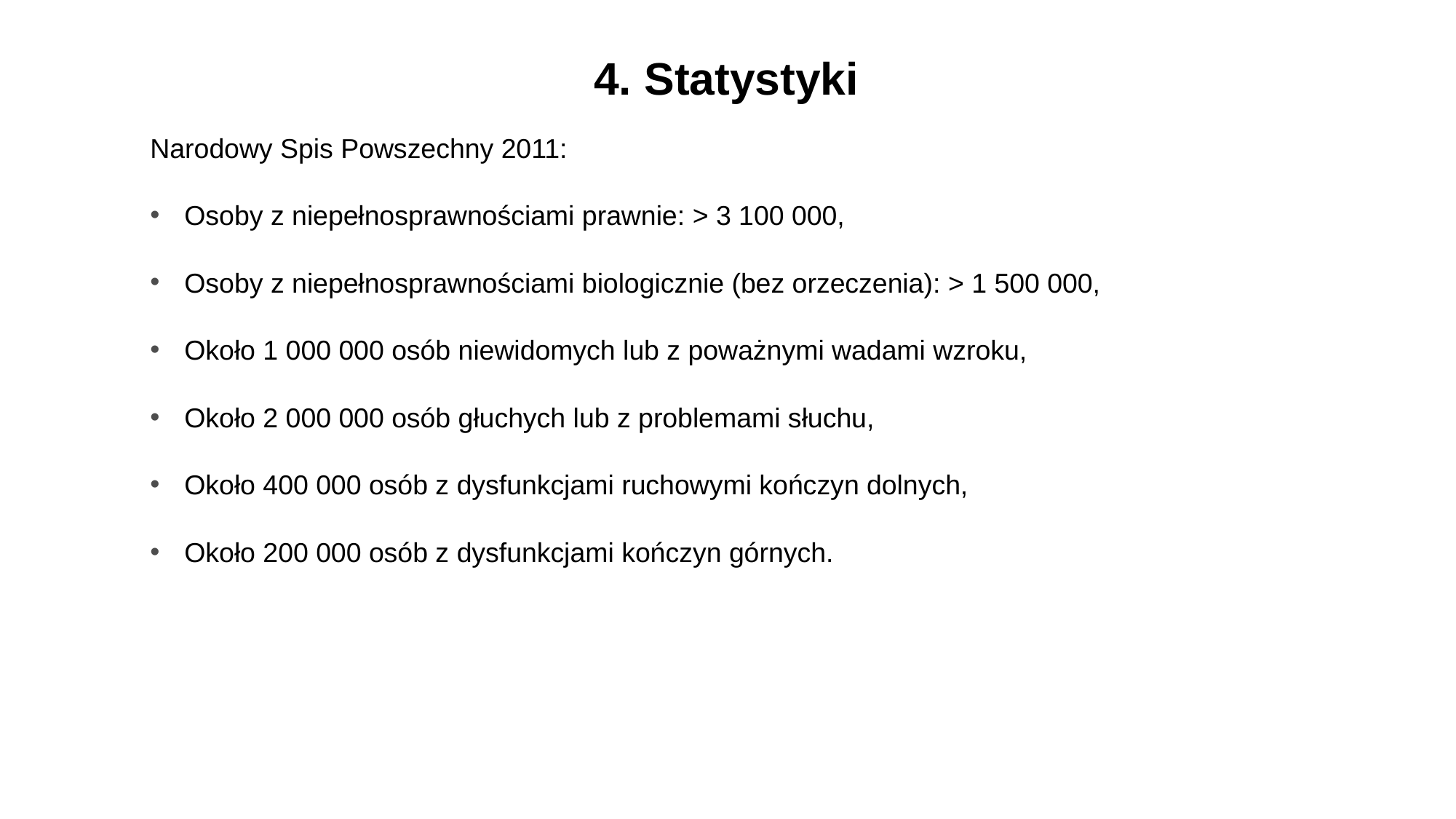

# 4. Statystyki
Narodowy Spis Powszechny 2011:
Osoby z niepełnosprawnościami prawnie: > 3 100 000,
Osoby z niepełnosprawnościami biologicznie (bez orzeczenia): > 1 500 000,
Około 1 000 000 osób niewidomych lub z poważnymi wadami wzroku,
Około 2 000 000 osób głuchych lub z problemami słuchu,
Około 400 000 osób z dysfunkcjami ruchowymi kończyn dolnych,
Około 200 000 osób z dysfunkcjami kończyn górnych.